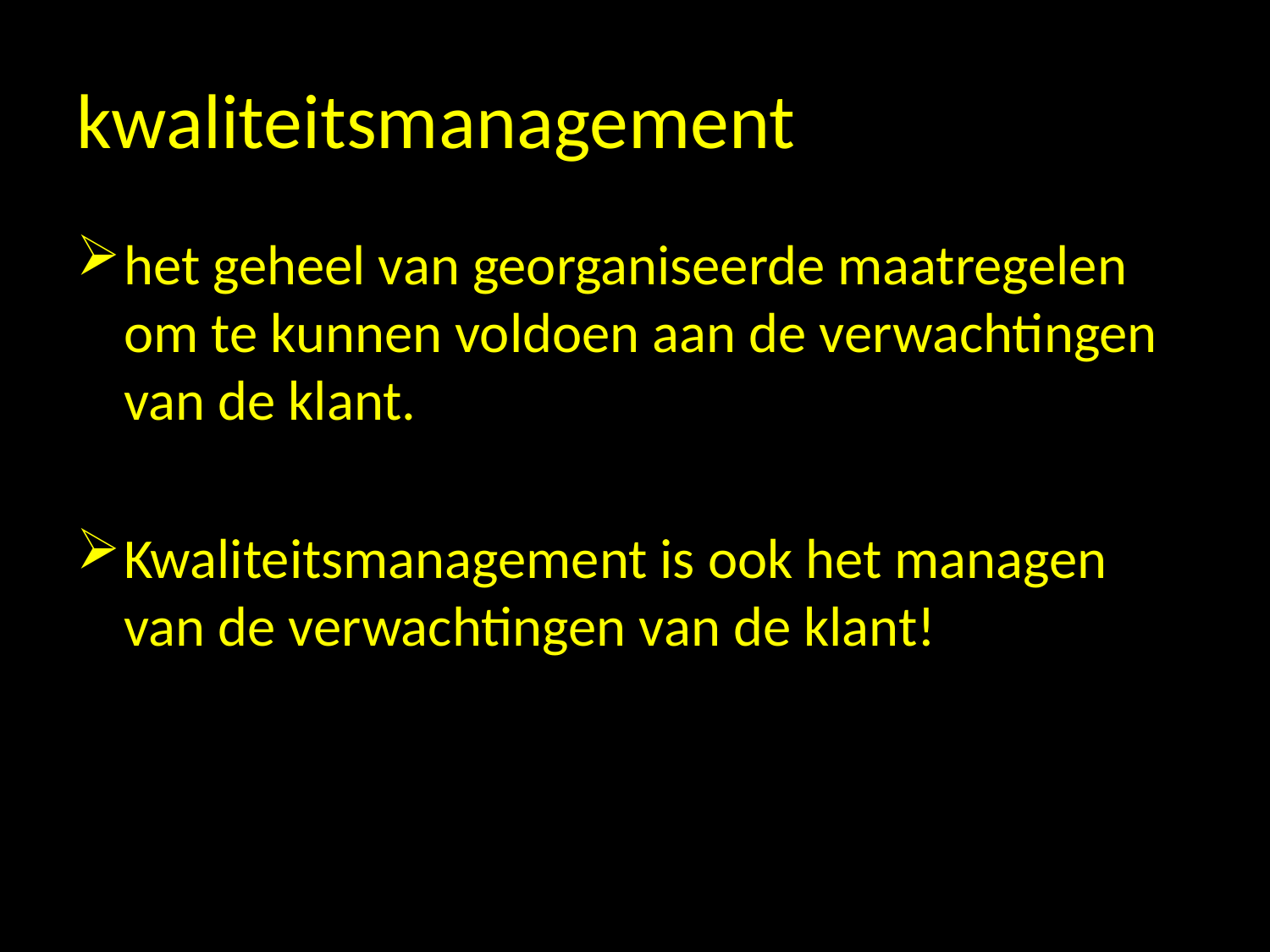

# kwaliteitsmanagement
het geheel van georganiseerde maatregelen om te kunnen voldoen aan de verwachtingen van de klant.

Kwaliteitsmanagement is ook het managen van de verwachtingen van de klant!